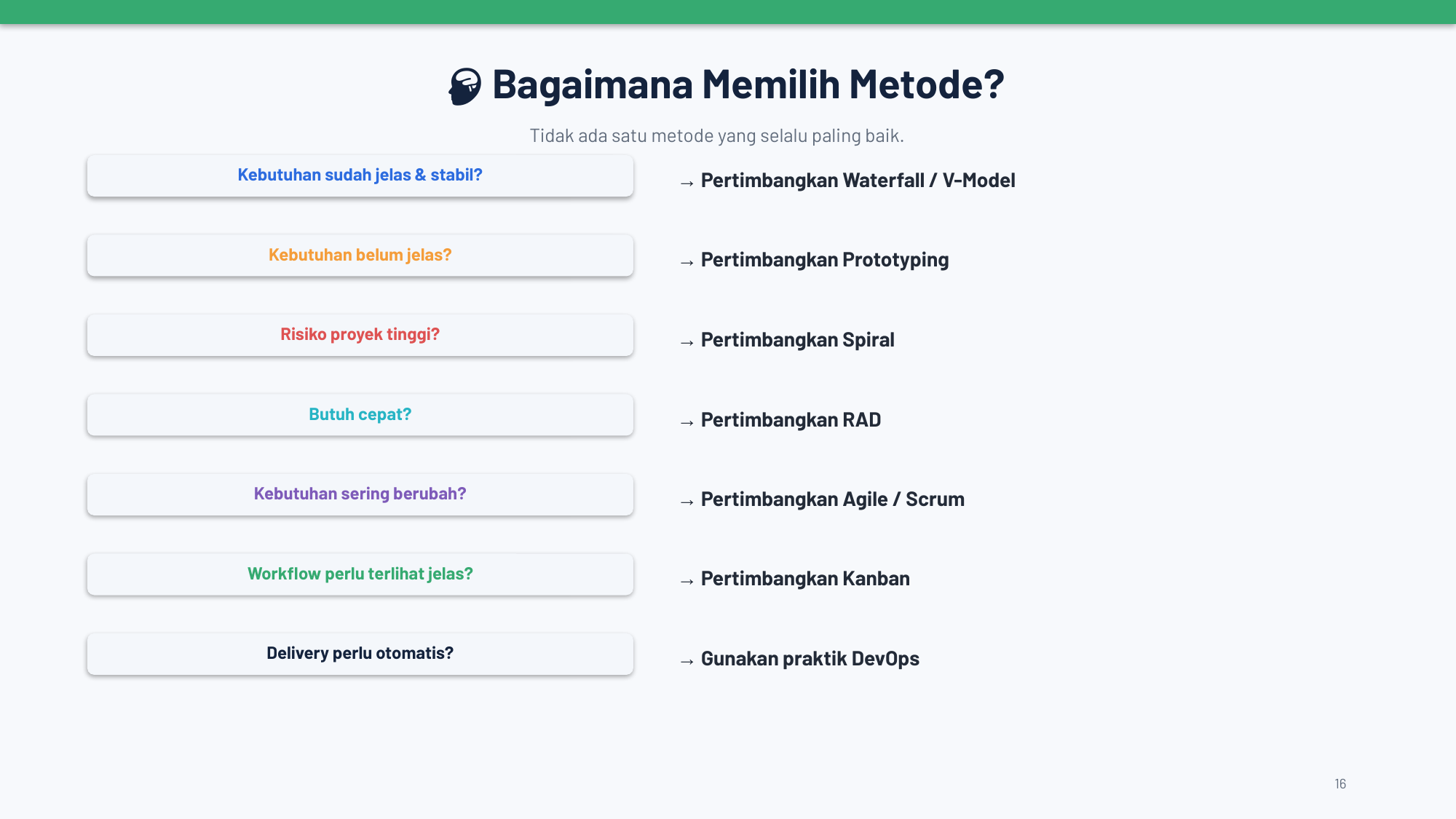

🧠 Bagaimana Memilih Metode?
Tidak ada satu metode yang selalu paling baik.

Kebutuhan sudah jelas & stabil?
→ Pertimbangkan Waterfall / V-Model

Kebutuhan belum jelas?
→ Pertimbangkan Prototyping

Risiko proyek tinggi?
→ Pertimbangkan Spiral

Butuh cepat?
→ Pertimbangkan RAD

Kebutuhan sering berubah?
→ Pertimbangkan Agile / Scrum

Workflow perlu terlihat jelas?
→ Pertimbangkan Kanban

Delivery perlu otomatis?
→ Gunakan praktik DevOps
16